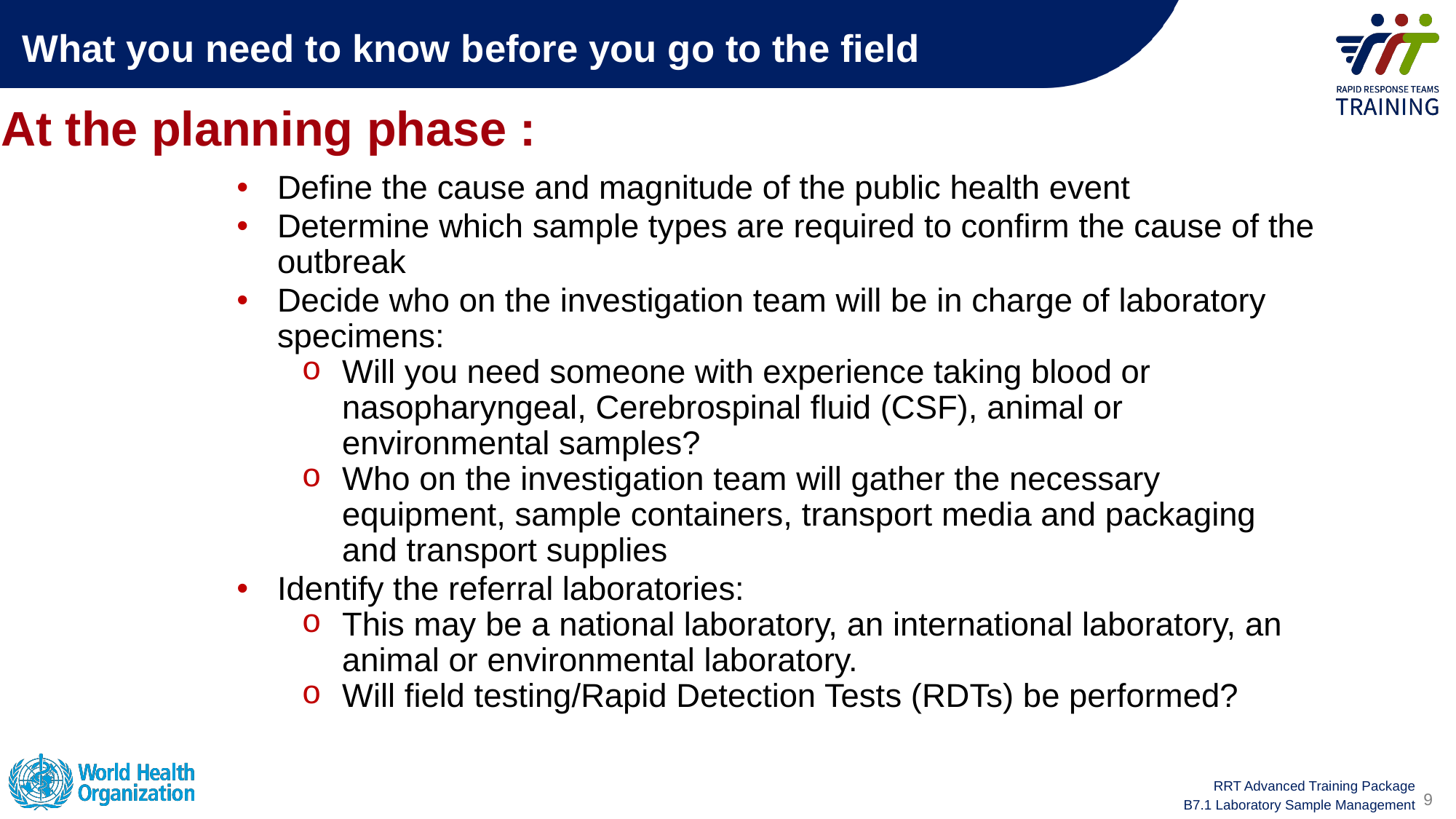

What you need to know before you go to the field
At the planning phase :
Define the cause and magnitude of the public health event
Determine which sample types are required to confirm the cause of the outbreak
Decide who on the investigation team will be in charge of laboratory specimens:
Will you need someone with experience taking blood or nasopharyngeal, Cerebrospinal fluid (CSF), animal or environmental samples?
Who on the investigation team will gather the necessary equipment, sample containers, transport media and packaging and transport supplies
Identify the referral laboratories:
This may be a national laboratory, an international laboratory, an animal or environmental laboratory.
Will field testing/Rapid Detection Tests (RDTs) be performed?